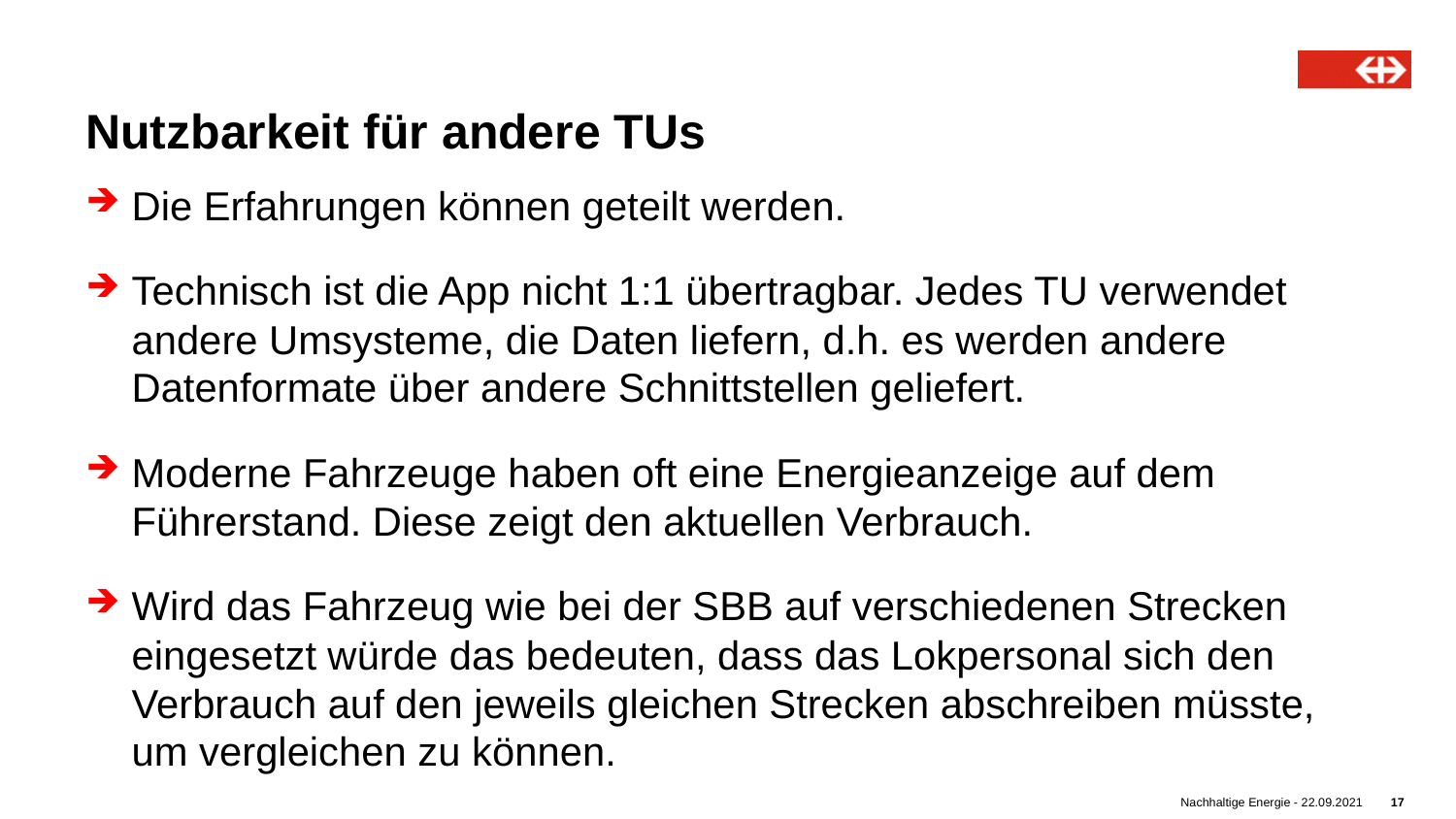

# Nutzbarkeit für andere TUs
Die Erfahrungen können geteilt werden.
Technisch ist die App nicht 1:1 übertragbar. Jedes TU verwendet andere Umsysteme, die Daten liefern, d.h. es werden andere Datenformate über andere Schnittstellen geliefert.
Moderne Fahrzeuge haben oft eine Energieanzeige auf dem Führerstand. Diese zeigt den aktuellen Verbrauch.
Wird das Fahrzeug wie bei der SBB auf verschiedenen Strecken eingesetzt würde das bedeuten, dass das Lokpersonal sich den Verbrauch auf den jeweils gleichen Strecken abschreiben müsste, um vergleichen zu können.

Nachhaltige Energie - 22.09.2021
17